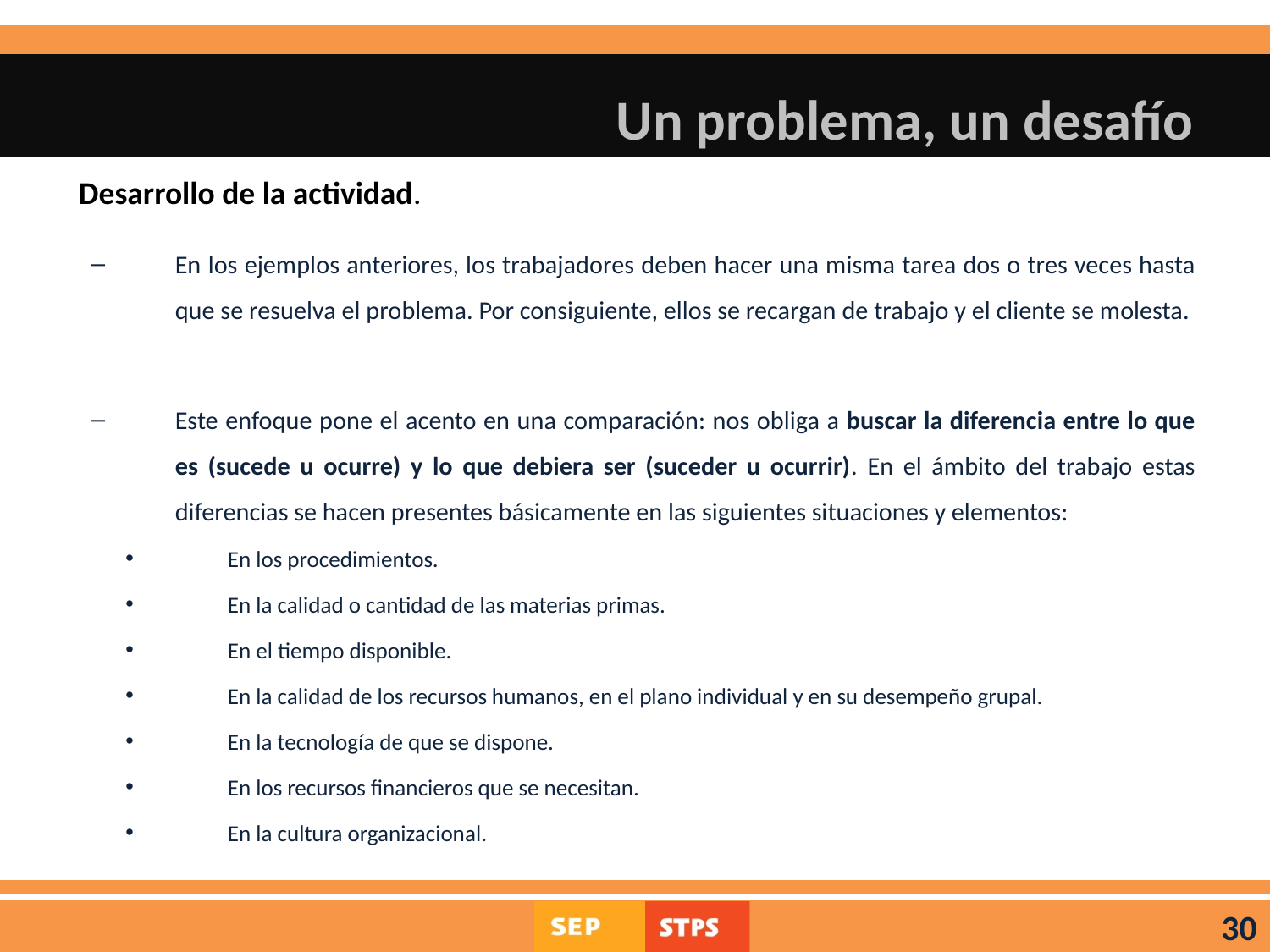

# Un problema, un desafío
Desarrollo de la actividad.
En los ejemplos anteriores, los trabajadores deben hacer una misma tarea dos o tres veces hasta que se resuelva el problema. Por consiguiente, ellos se recargan de trabajo y el cliente se molesta.

Este enfoque pone el acento en una comparación: nos obliga a buscar la diferencia entre lo que es (sucede u ocurre) y lo que debiera ser (suceder u ocurrir). En el ámbito del trabajo estas diferencias se hacen presentes básicamente en las siguientes situaciones y elementos:
En los procedimientos.
En la calidad o cantidad de las materias primas.
En el tiempo disponible.
En la calidad de los recursos humanos, en el plano individual y en su desempeño grupal.
En la tecnología de que se dispone.
En los recursos financieros que se necesitan.
En la cultura organizacional.
30